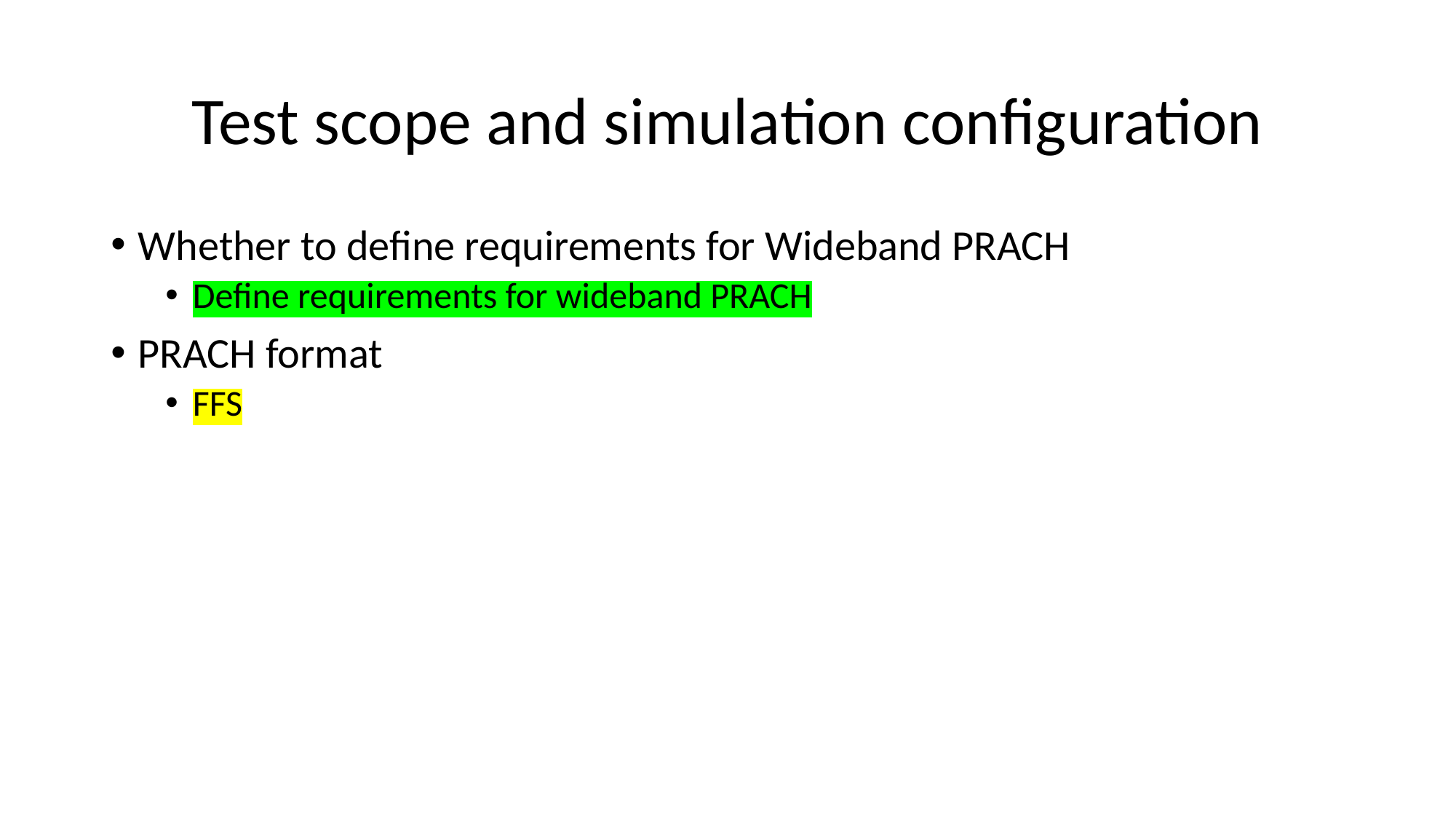

# Test scope and simulation configuration
Whether to define requirements for Wideband PRACH
Define requirements for wideband PRACH
PRACH format
FFS